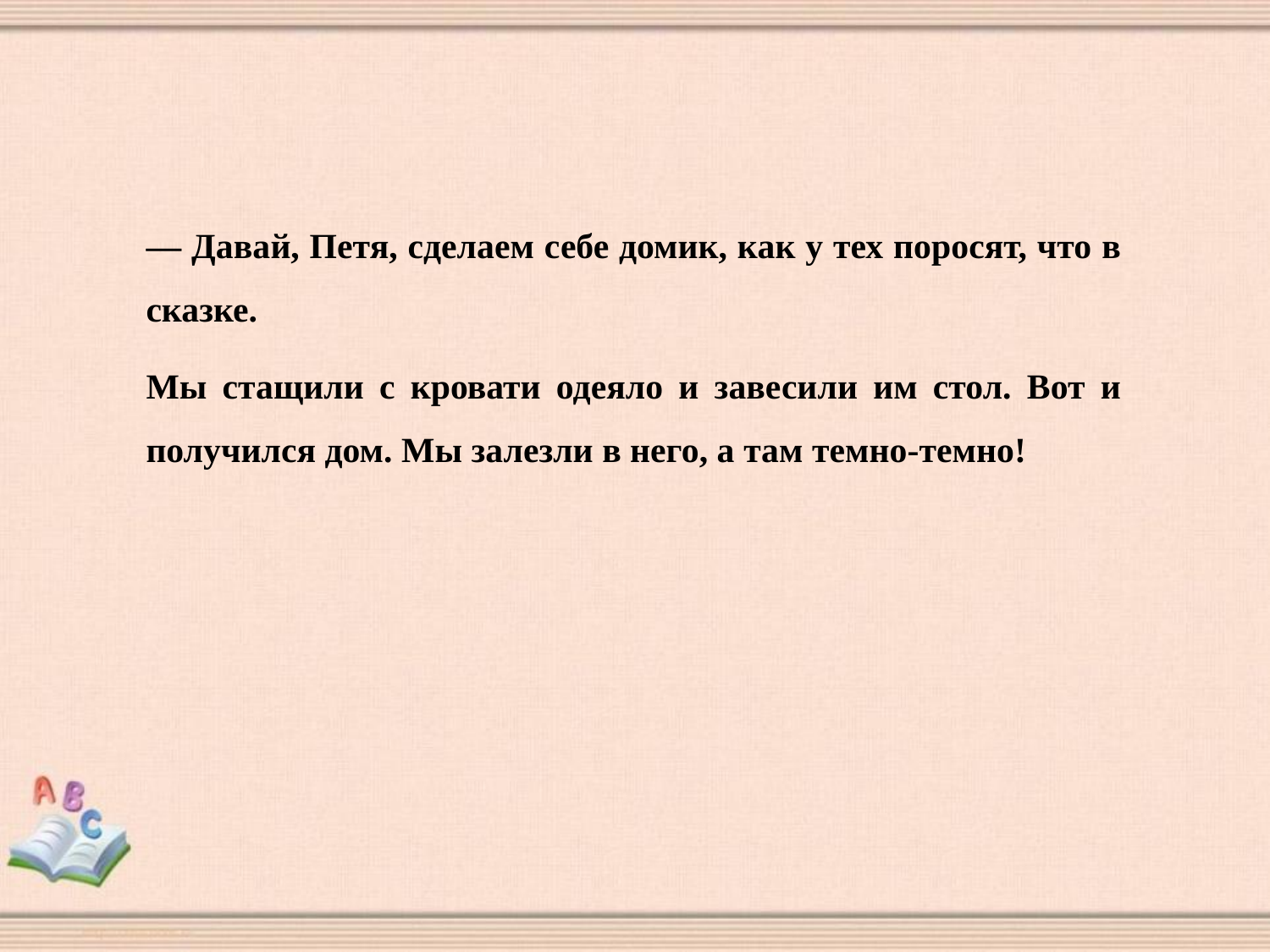

— Давай, Петя, сделаем себе домик, как у тех поросят, что в сказке.
Мы стащили с кровати одеяло и завесили им стол. Вот и получился дом. Мы залезли в него, а там темно-темно!